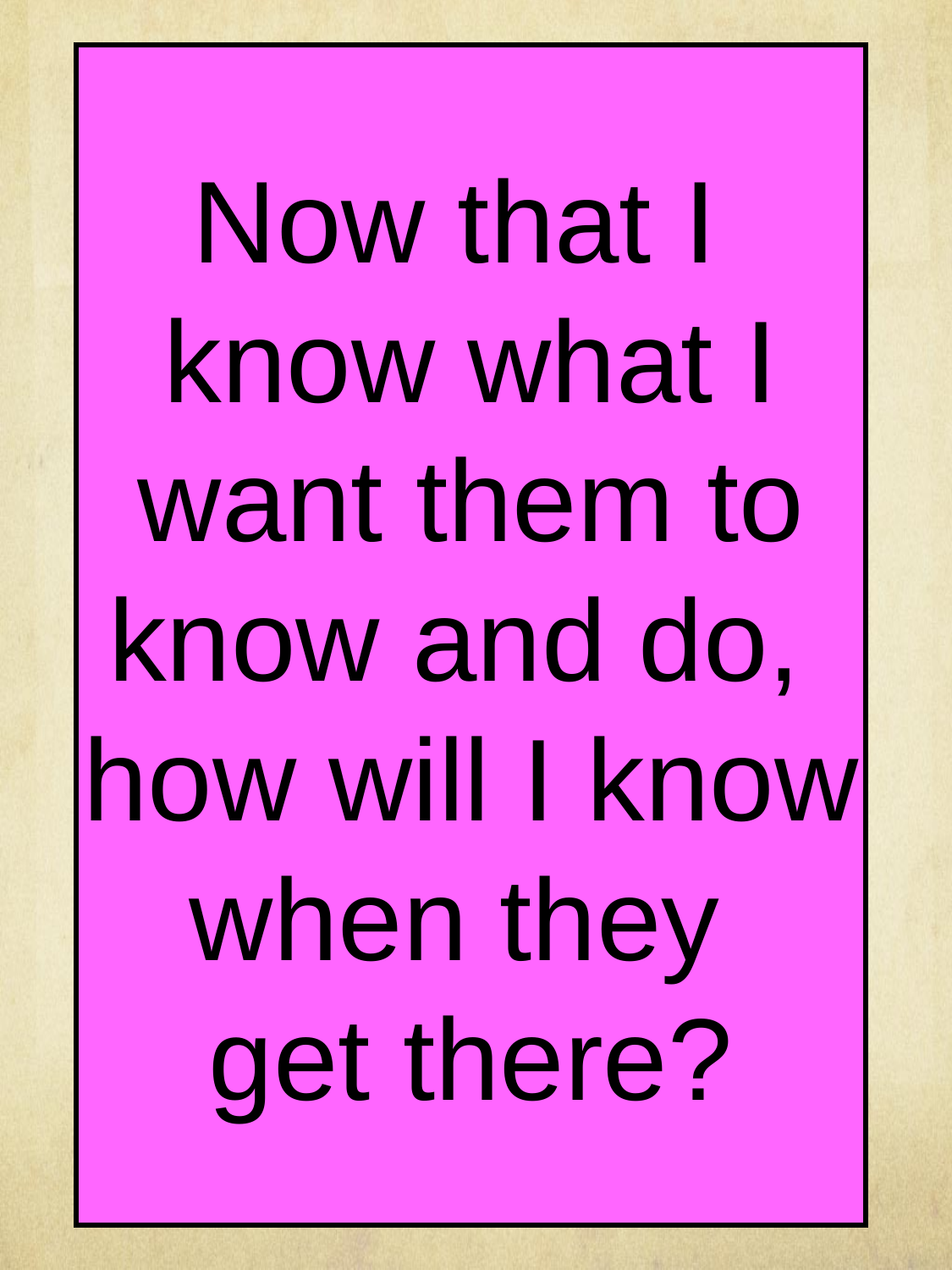

Now that I
know what I
want them to
know and do,
how will I know
when they
get there?